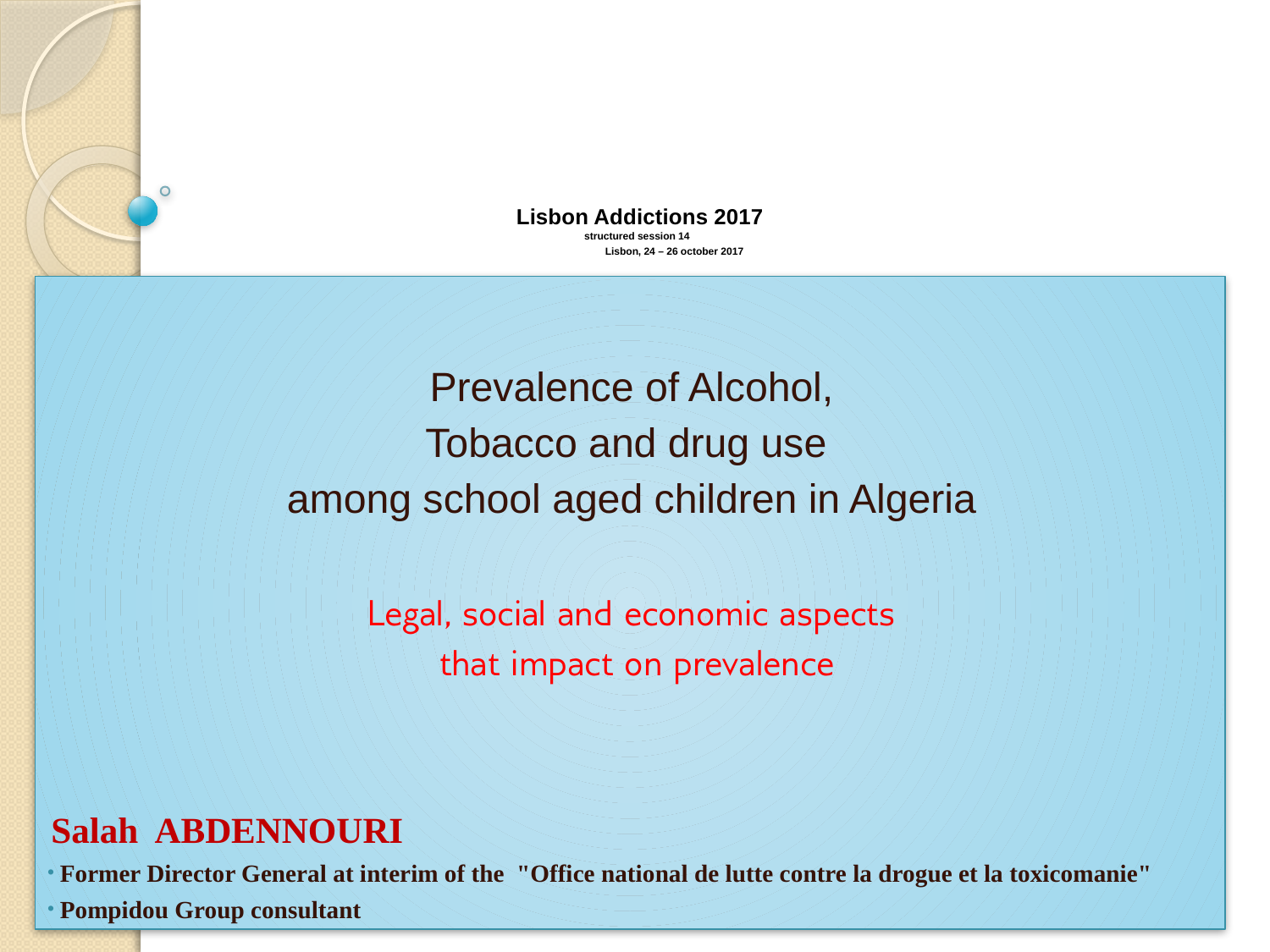

# Lisbon Addictions 2017 structured session 14 Lisbon, 24 – 26 october 2017

Prevalence of Alcohol,
Tobacco and drug use
among school aged children in Algeria

Legal, social and economic aspects
 that impact on prevalence

Salah  ABDENNOURI
Former Director General at interim of the  "Office national de lutte contre la drogue et la toxicomanie"
Pompidou Group consultant